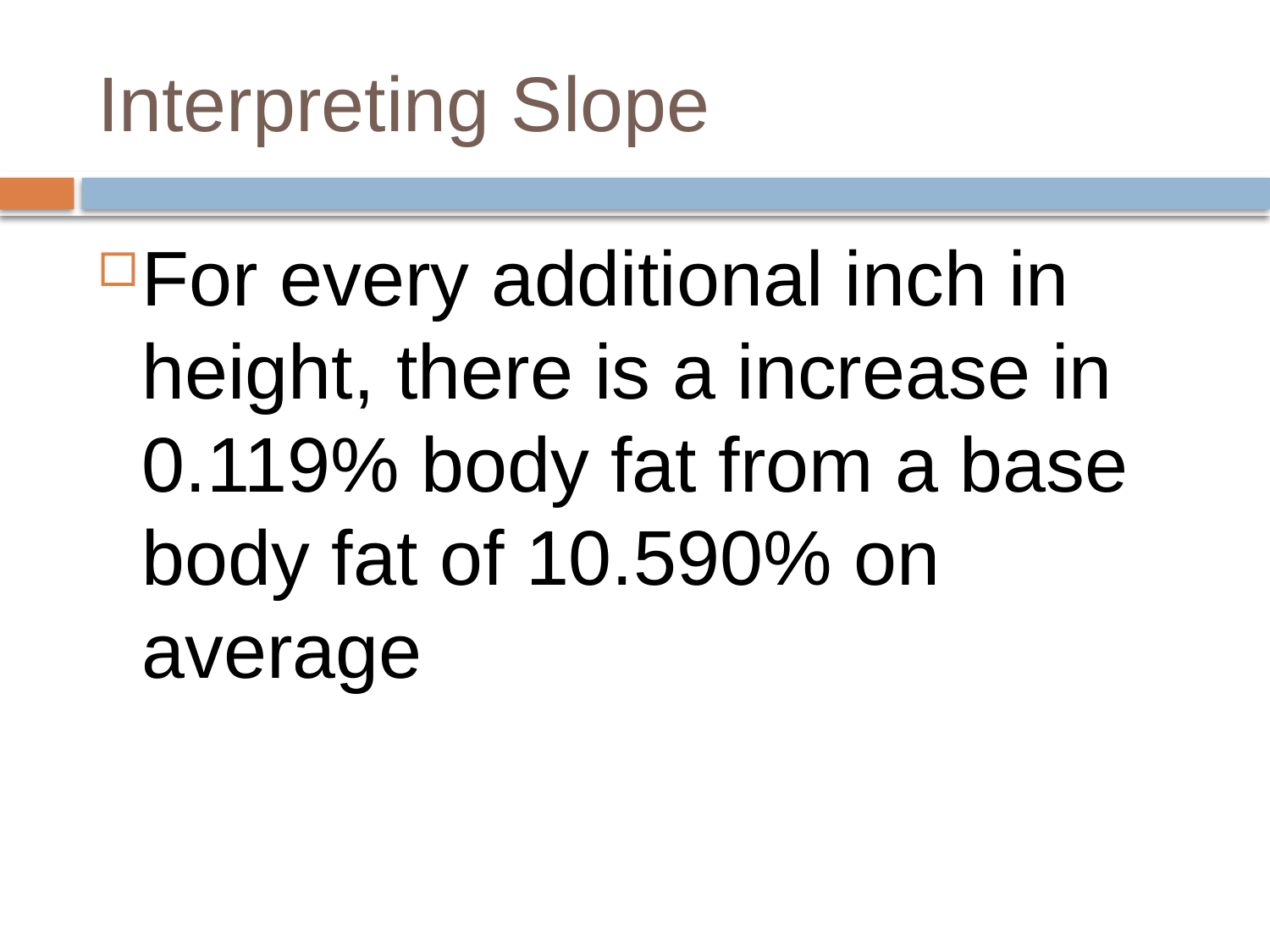

# Interpreting Slope
For every additional inch in height, there is a increase in 0.119% body fat from a base body fat of 10.590% on average